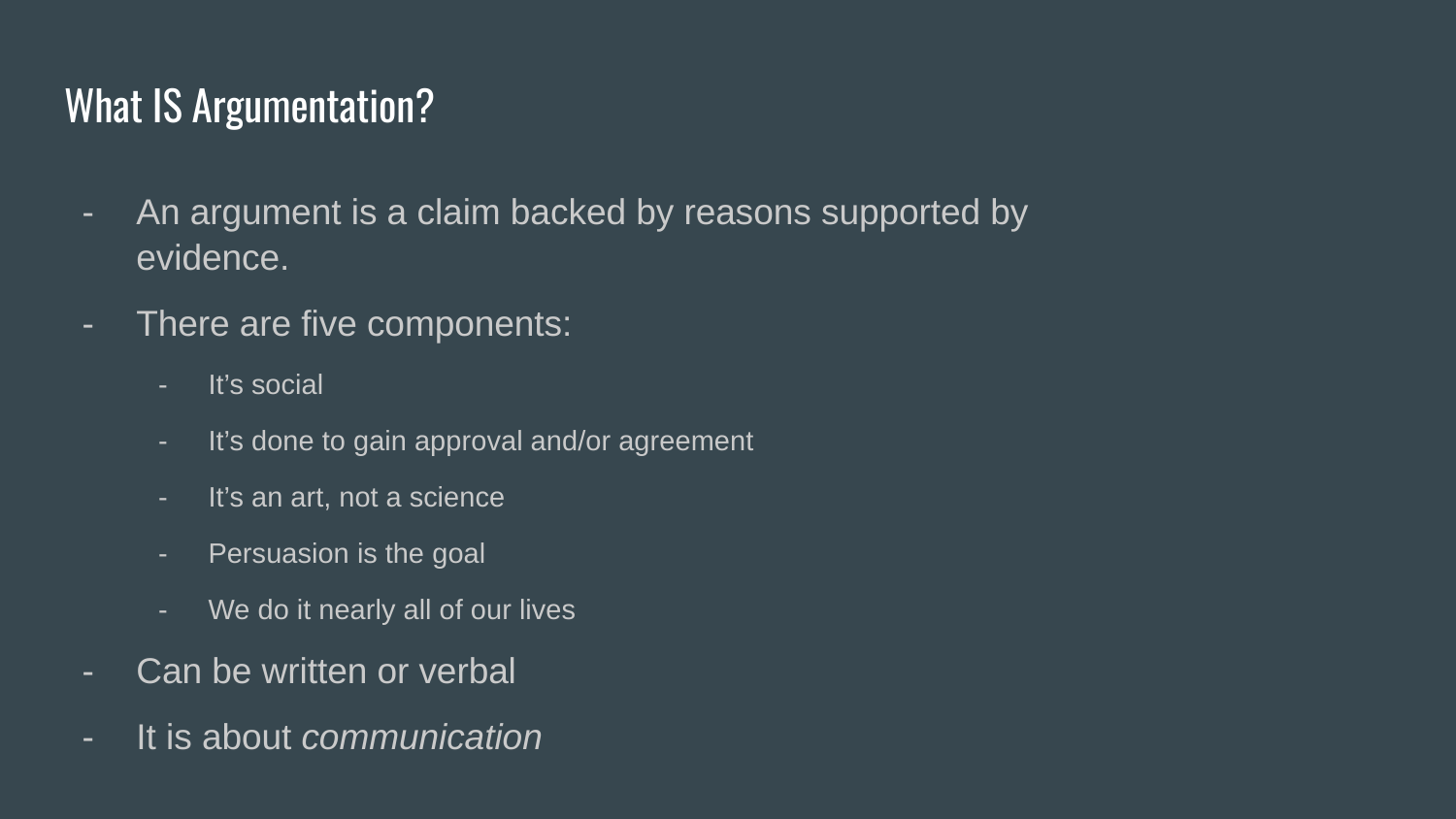

# What IS Argumentation?
An argument is a claim backed by reasons supported by evidence.
There are five components:
It’s social
It’s done to gain approval and/or agreement
It’s an art, not a science
Persuasion is the goal
We do it nearly all of our lives
Can be written or verbal
It is about communication